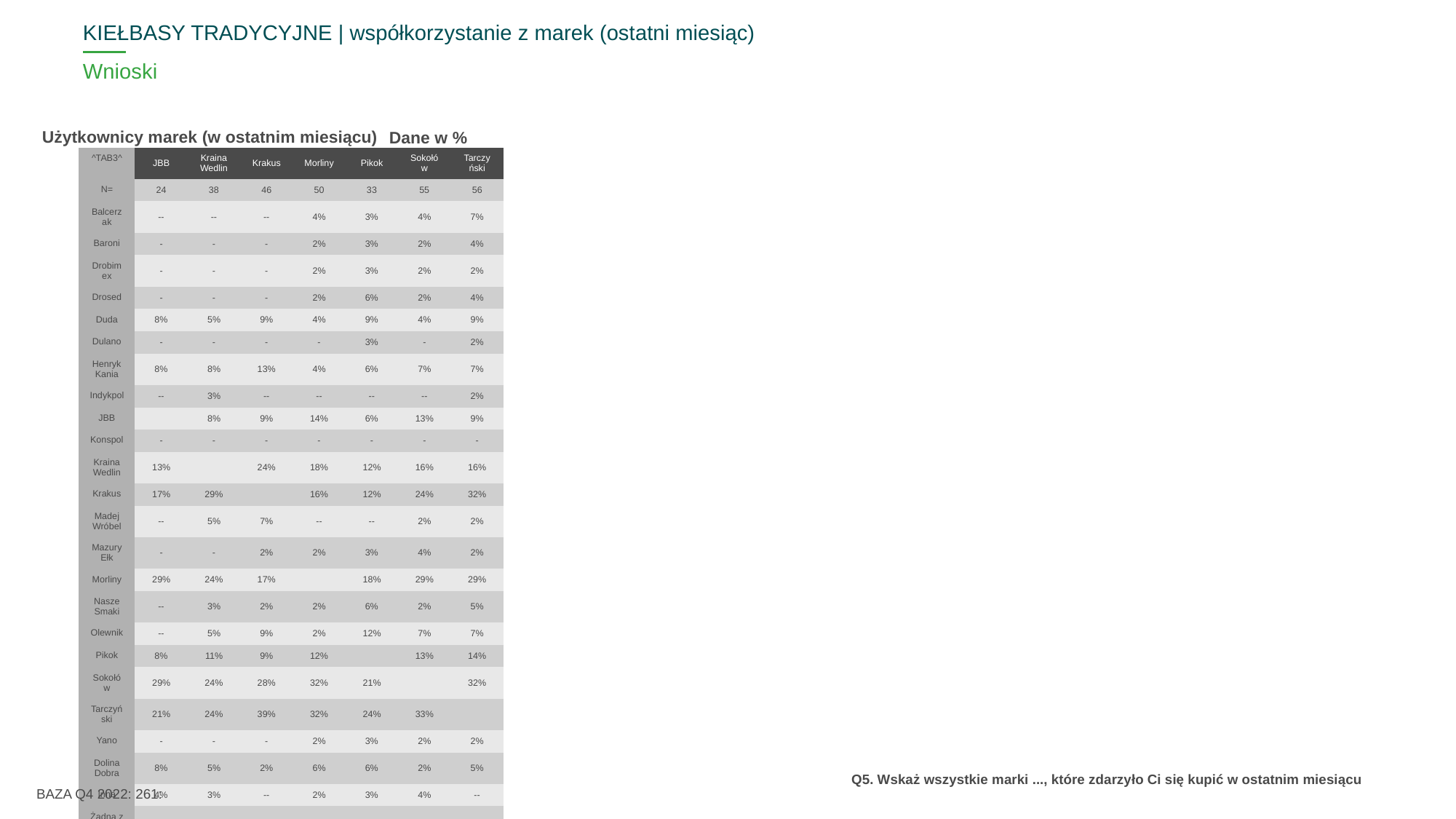

KIEŁBASY TRADYCYJNE | współkorzystanie z marek (ostatni miesiąc)
# Wnioski
Użytkownicy marek (w ostatnim miesiącu)
Dane w %
| ^TAB3^ | JBB | Kraina Wedlin | Krakus | Morliny | Pikok | Sokołów | Tarczyński |
| --- | --- | --- | --- | --- | --- | --- | --- |
| N= | 24 | 38 | 46 | 50 | 33 | 55 | 56 |
| Balcerzak | -- | -- | -- | 4% | 3% | 4% | 7% |
| Baroni | - | - | - | 2% | 3% | 2% | 4% |
| Drobimex | - | - | - | 2% | 3% | 2% | 2% |
| Drosed | - | - | - | 2% | 6% | 2% | 4% |
| Duda | 8% | 5% | 9% | 4% | 9% | 4% | 9% |
| Dulano | - | - | - | - | 3% | - | 2% |
| Henryk Kania | 8% | 8% | 13% | 4% | 6% | 7% | 7% |
| Indykpol | -- | 3% | -- | -- | -- | -- | 2% |
| JBB |  | 8% | 9% | 14% | 6% | 13% | 9% |
| Konspol | - | - | - | - | - | - | - |
| Kraina Wedlin | 13% |  | 24% | 18% | 12% | 16% | 16% |
| Krakus | 17% | 29% |  | 16% | 12% | 24% | 32% |
| Madej Wróbel | -- | 5% | 7% | -- | -- | 2% | 2% |
| Mazury Ełk | - | - | 2% | 2% | 3% | 4% | 2% |
| Morliny | 29% | 24% | 17% |  | 18% | 29% | 29% |
| Nasze Smaki | -- | 3% | 2% | 2% | 6% | 2% | 5% |
| Olewnik | -- | 5% | 9% | 2% | 12% | 7% | 7% |
| Pikok | 8% | 11% | 9% | 12% |  | 13% | 14% |
| Sokołów | 29% | 24% | 28% | 32% | 21% |  | 32% |
| Tarczyński | 21% | 24% | 39% | 32% | 24% | 33% |  |
| Yano | - | - | - | 2% | 3% | 2% | 2% |
| Dolina Dobra | 8% | 5% | 2% | 6% | 6% | 2% | 5% |
| Inna | 4% | 3% | -- | 2% | 3% | 4% | -- |
| Żadna z powyższych | -- | -- | -- | -- | -- | -- | -- |

BAZA Q4 2022: 261:
Q5. Wskaż wszystkie marki ..., które zdarzyło Ci się kupić w ostatnim miesiącu